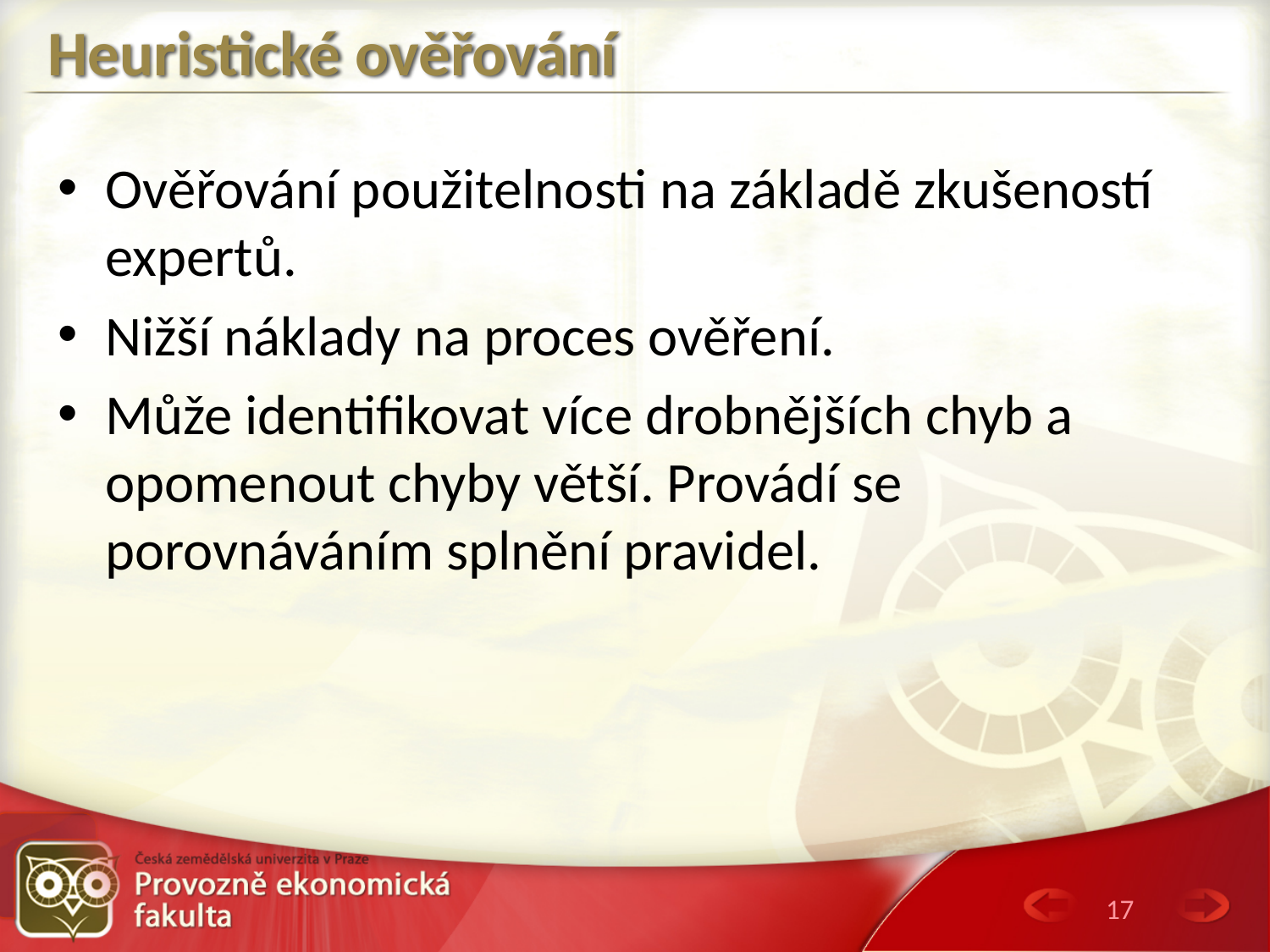

# Heuristické ověřování
Ověřování použitelnosti na základě zkušeností expertů.
Nižší náklady na proces ověření.
Může identifikovat více drobnějších chyb a opomenout chyby větší. Provádí se porovnáváním splnění pravidel.